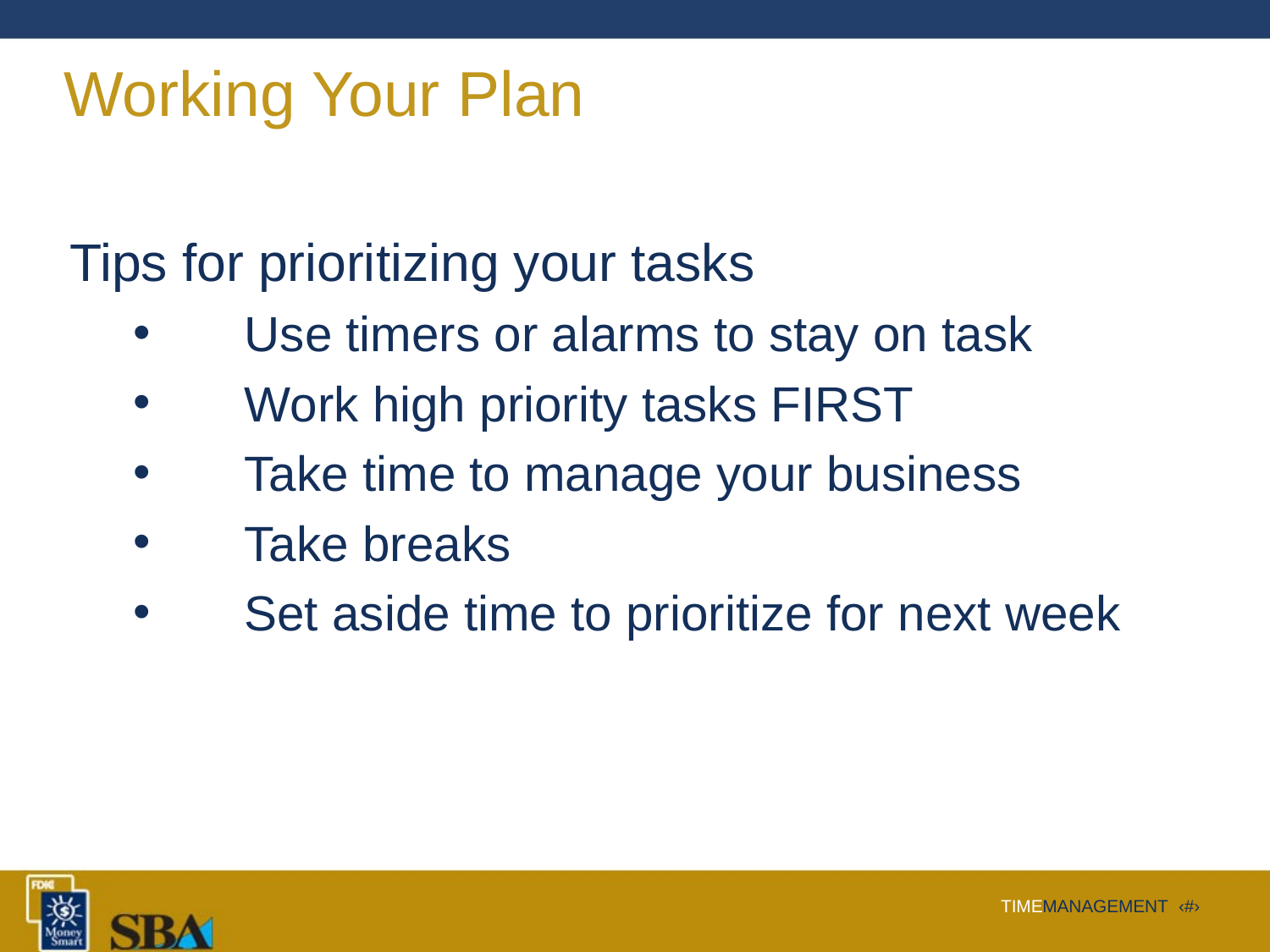

# Working Your Plan
Tips for prioritizing your tasks
Use timers or alarms to stay on task
Work high priority tasks FIRST
Take time to manage your business
Take breaks
Set aside time to prioritize for next week